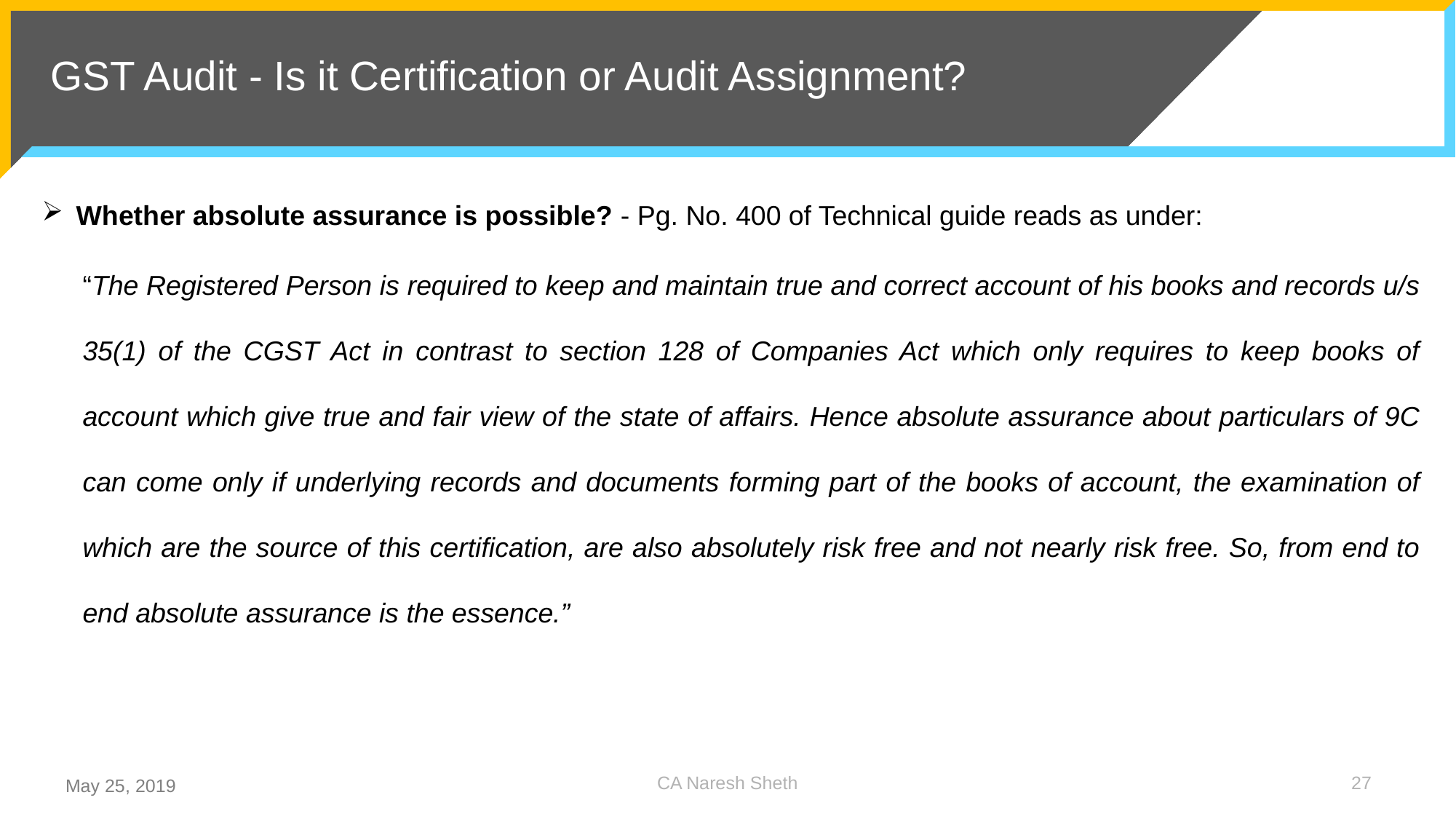

# GST Audit - Is it Certification or Audit Assignment?
Whether absolute assurance is possible? - Pg. No. 400 of Technical guide reads as under:
“The Registered Person is required to keep and maintain true and correct account of his books and records u/s 35(1) of the CGST Act in contrast to section 128 of Companies Act which only requires to keep books of account which give true and fair view of the state of affairs. Hence absolute assurance about particulars of 9C can come only if underlying records and documents forming part of the books of account, the examination of which are the source of this certification, are also absolutely risk free and not nearly risk free. So, from end to end absolute assurance is the essence.”
CA Naresh Sheth
27
May 25, 2019